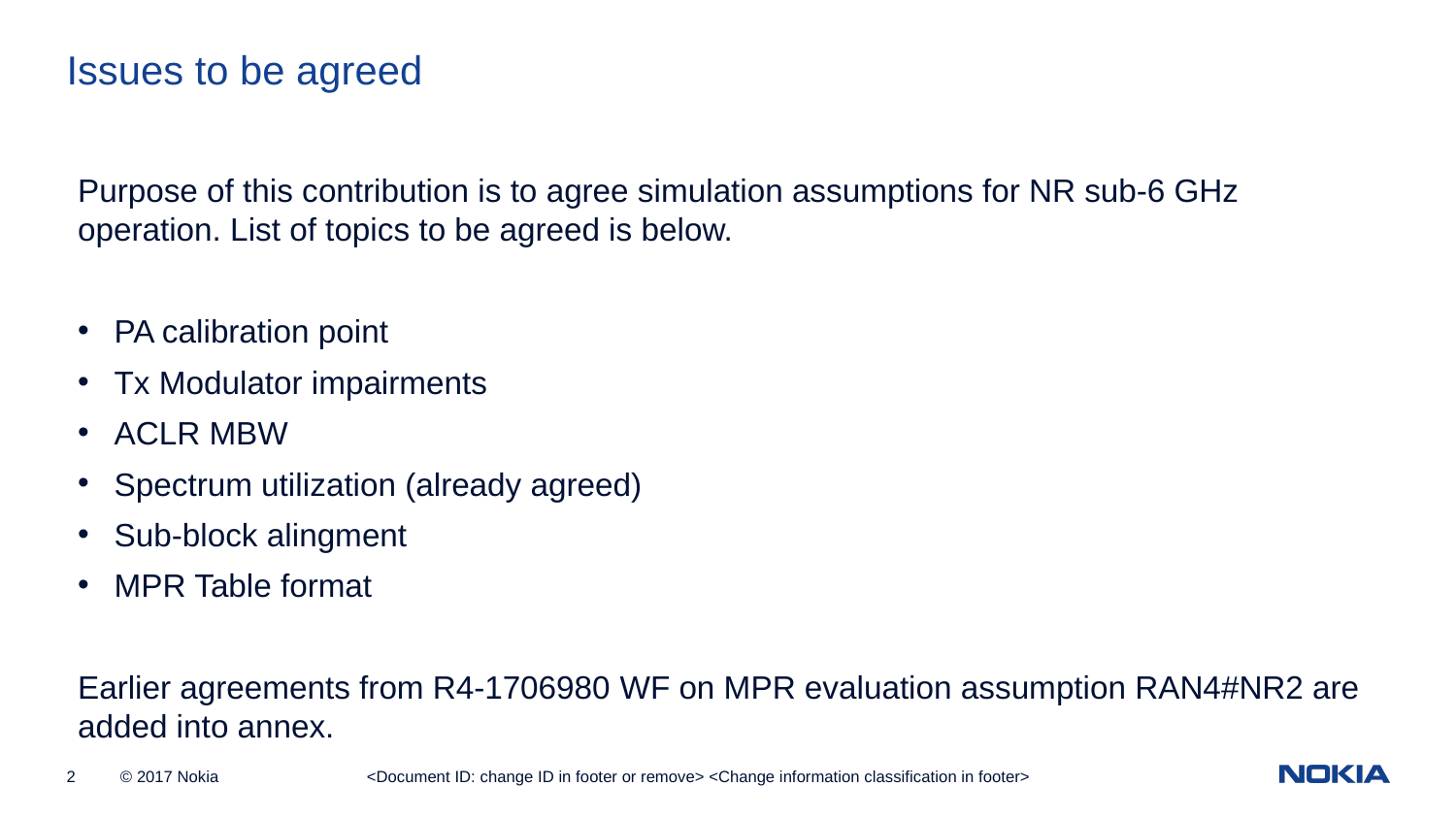

Issues to be agreed
Purpose of this contribution is to agree simulation assumptions for NR sub-6 GHz operation. List of topics to be agreed is below.

PA calibration point
Tx Modulator impairments
ACLR MBW
Spectrum utilization (already agreed)
Sub-block alingment
MPR Table format

Earlier agreements from R4-1706980 WF on MPR evaluation assumption RAN4#NR2 are added into annex.

<Document ID: change ID in footer or remove> <Change information classification in footer>